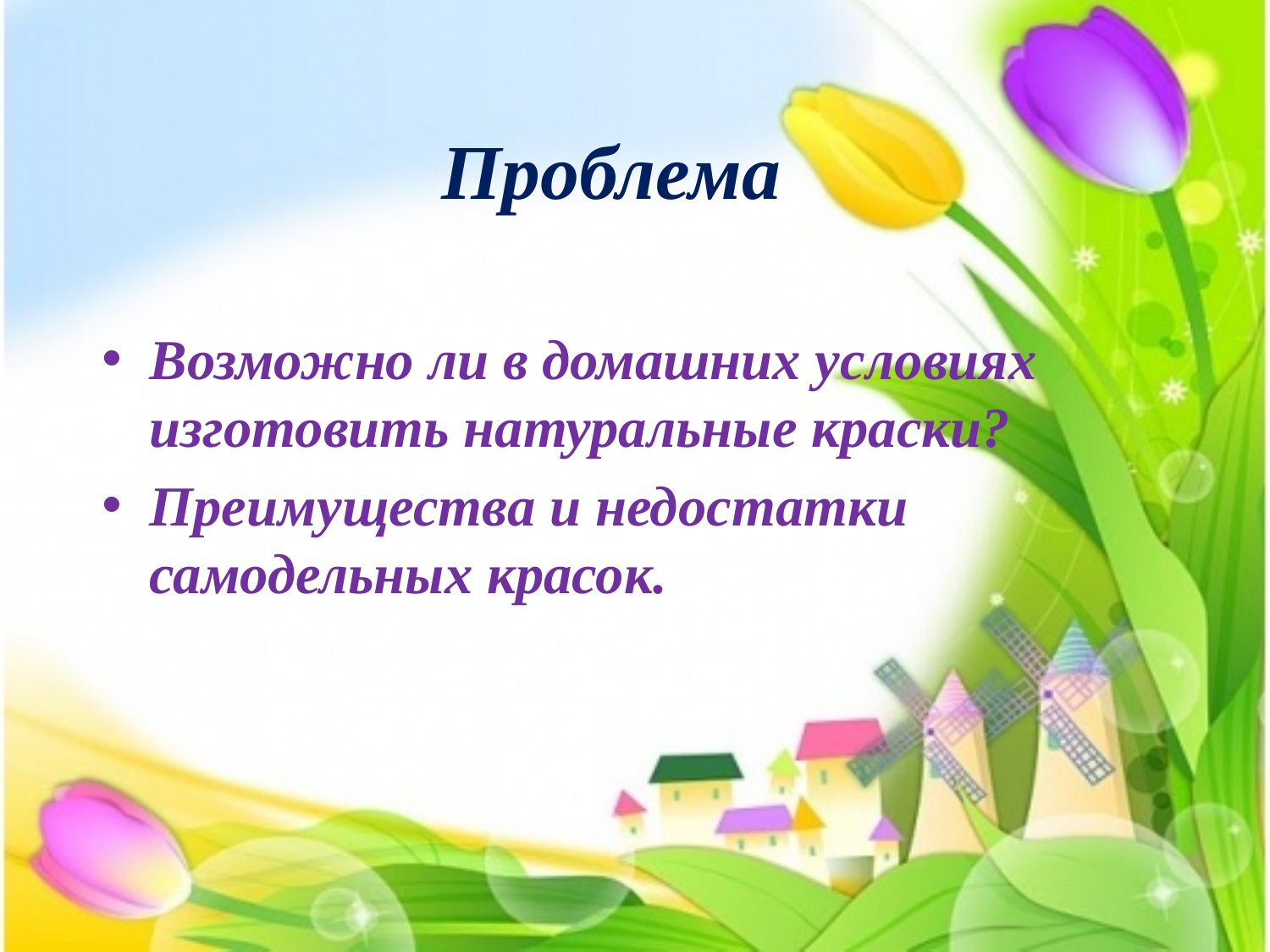

# Проблема

Возможно ли в домашних условиях изготовить натуральные краски?
Преимущества и недостатки самодельных красок.